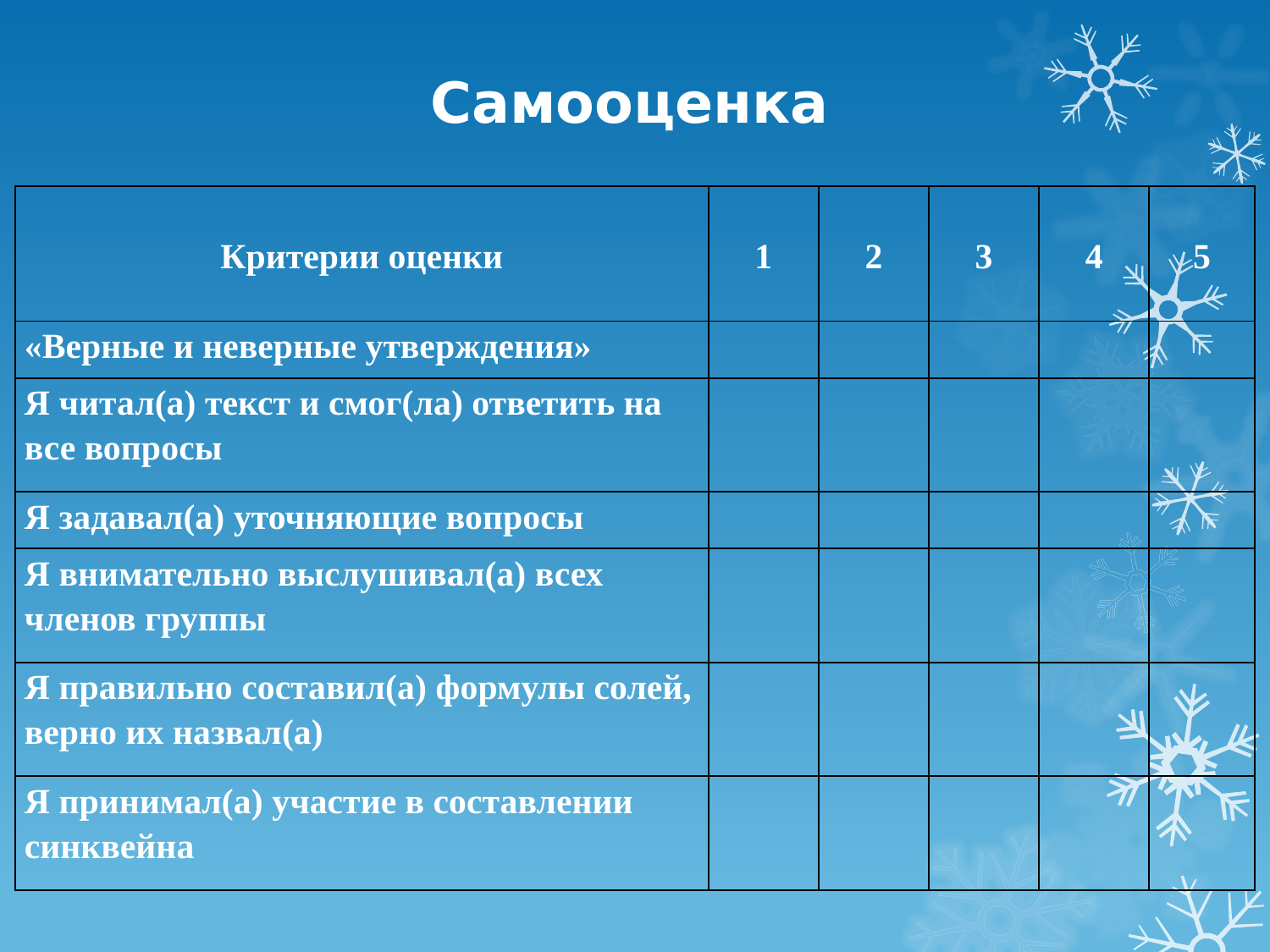

# Самооценка
| Критерии оценки | 1 | 2 | 3 | 4 | 5 |
| --- | --- | --- | --- | --- | --- |
| «Верные и неверные утверждения» |  |  |  |  |  |
| Я читал(а) текст и смог(ла) ответить на все вопросы |  |  |  |  |  |
| Я задавал(а) уточняющие вопросы |  |  |  |  |  |
| Я внимательно выслушивал(а) всех членов группы |  |  |  |  |  |
| Я правильно составил(а) формулы солей, верно их назвал(а) |  |  |  |  |  |
| Я принимал(а) участие в составлении синквейна |  |  |  |  |  |